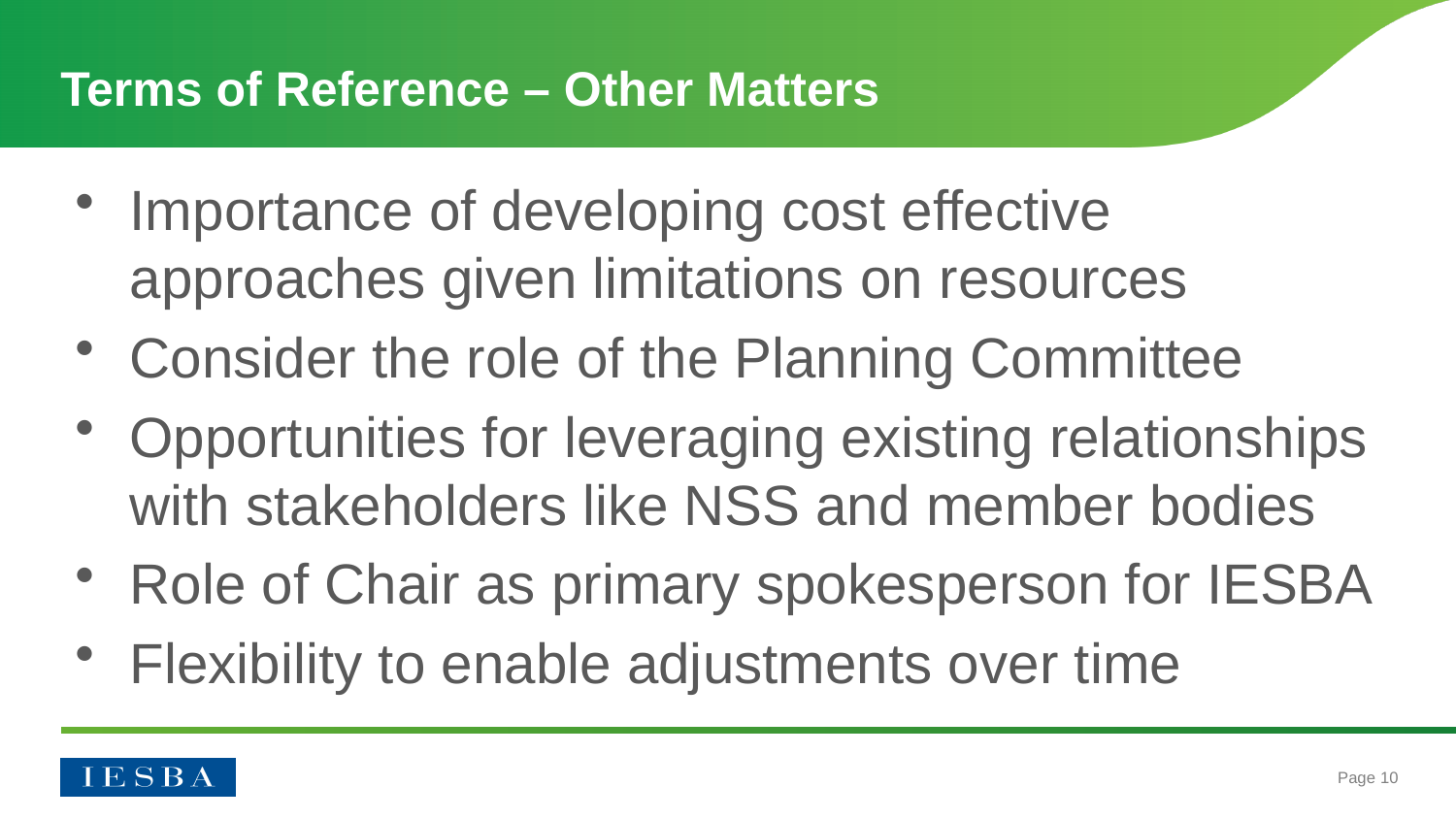

# Terms of Reference – Other Matters
Importance of developing cost effective approaches given limitations on resources
Consider the role of the Planning Committee
Opportunities for leveraging existing relationships with stakeholders like NSS and member bodies
Role of Chair as primary spokesperson for IESBA
Flexibility to enable adjustments over time